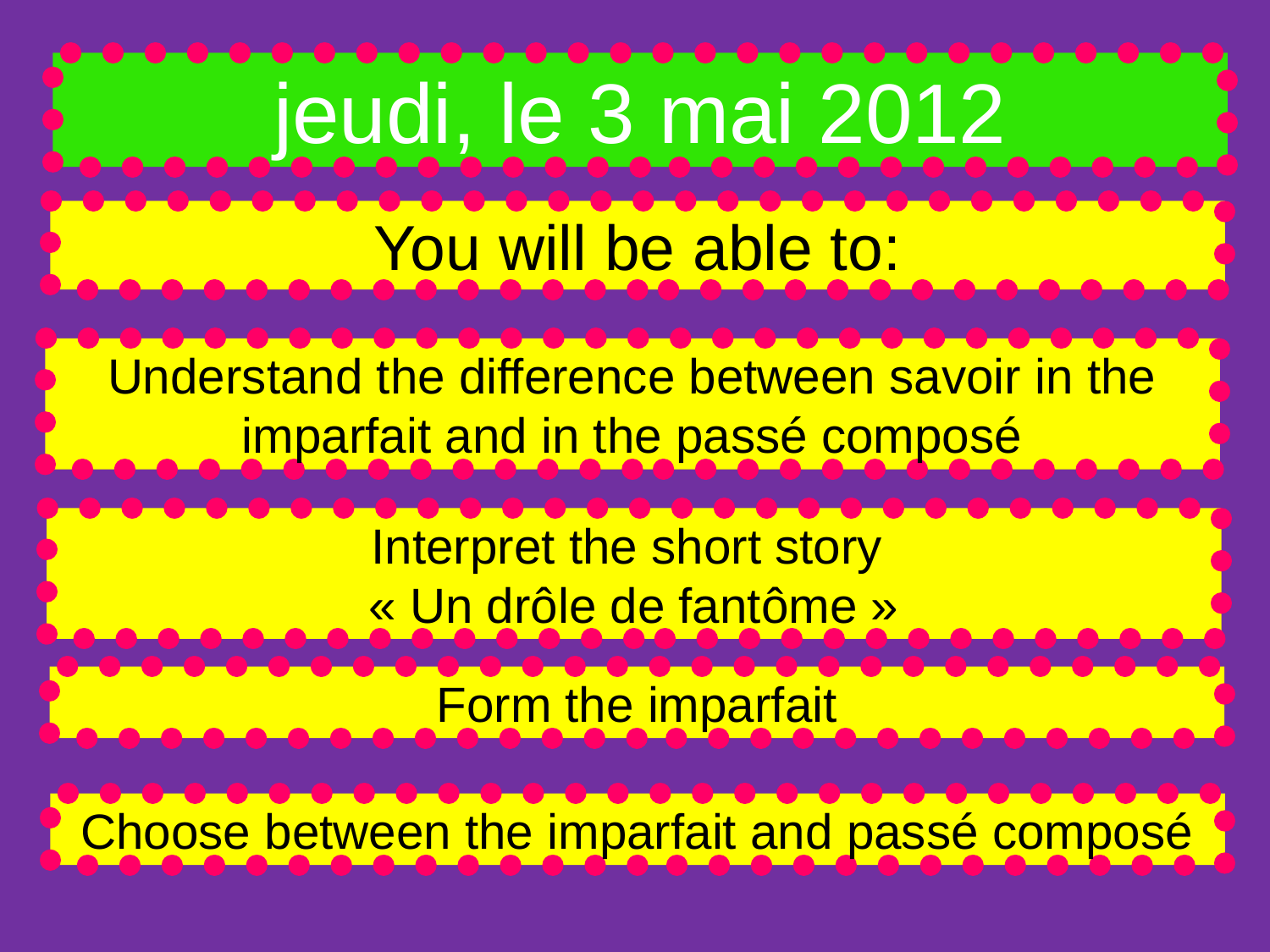

jeudi, le 3 mai 2012
You will be able to:
Understand the difference between savoir in the imparfait and in the passé composé
Interpret the short story
« Un drôle de fantôme »
Form the imparfait
Choose between the imparfait and passé composé